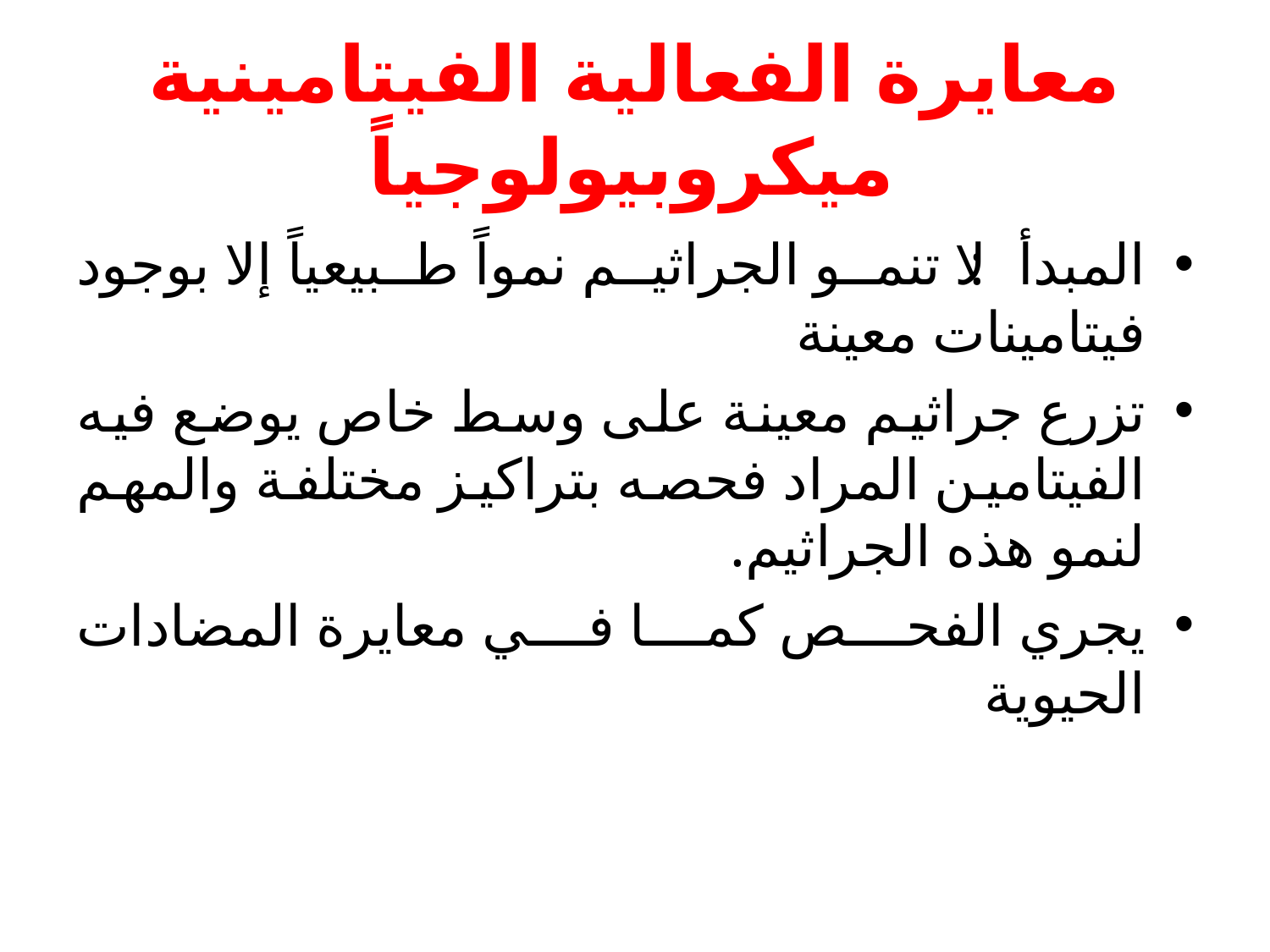

# معايرة الفعالية الفيتامينية ميكروبيولوجياً
المبدأ: لا تنمو الجراثيم نمواً طبيعياً إلا بوجود فيتامينات معينة
تزرع جراثيم معينة على وسط خاص يوضع فيه الفيتامين المراد فحصه بتراكيز مختلفة والمهم لنمو هذه الجراثيم.
يجري الفحص كما في معايرة المضادات الحيوية